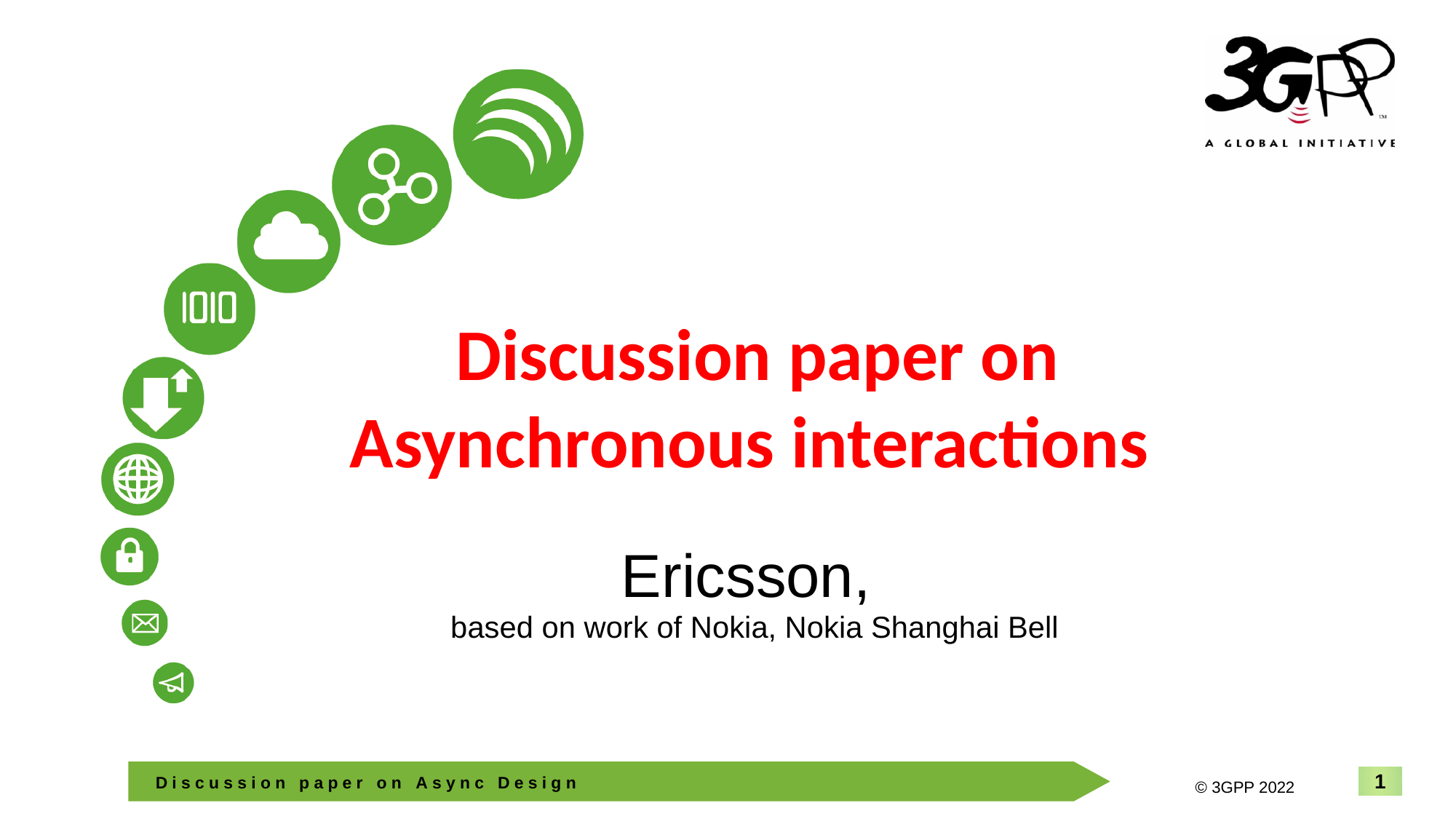

# Discussion paper on Asynchronous interactions
Ericsson,
based on work of Nokia, Nokia Shanghai Bell